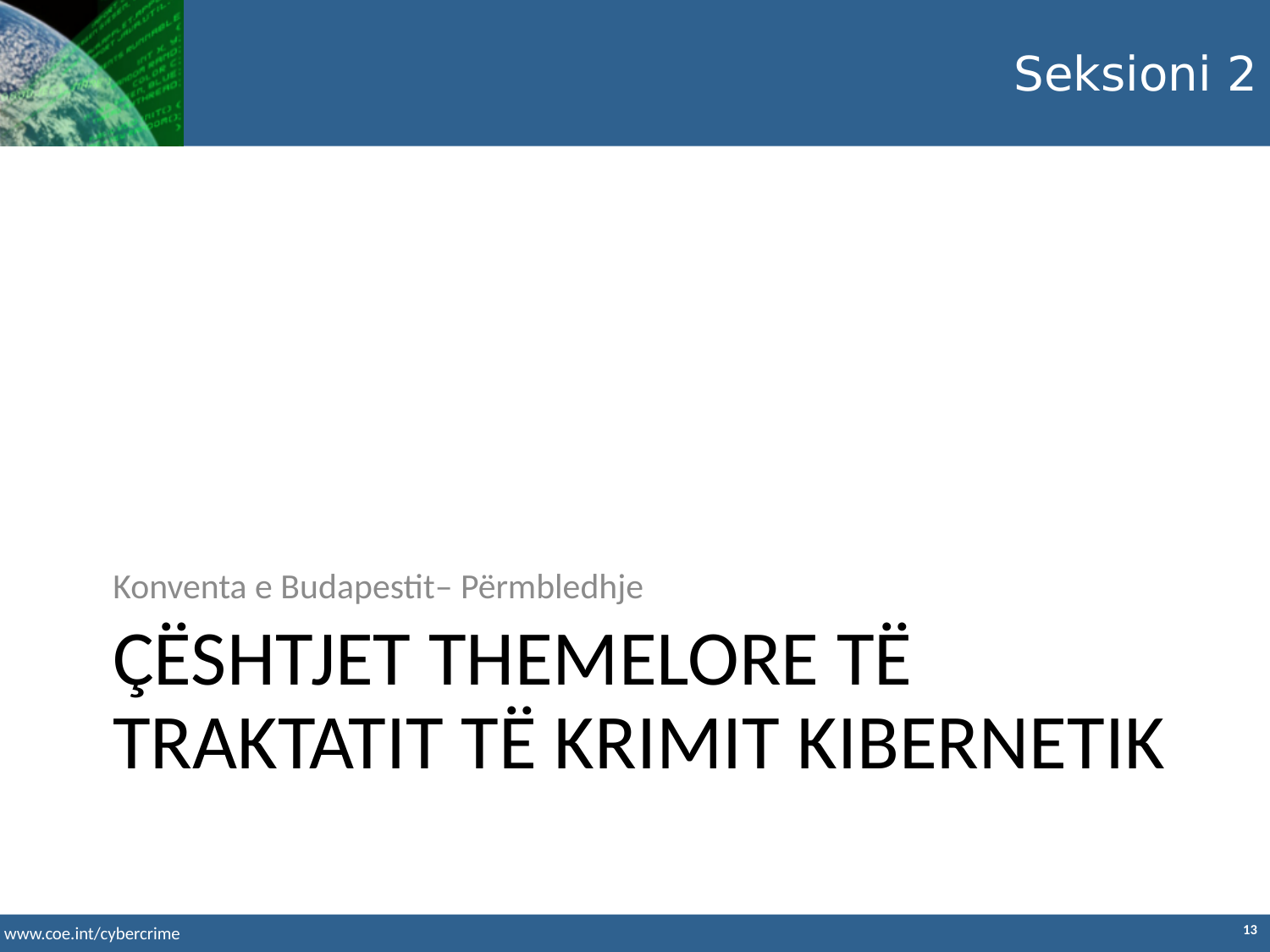

Seksioni 2

Konventa e Budapestit– Përmbledhje
ÇËSHTJET THEMELORE TË TRAKTATIT TË KRIMIT KIBERNETIK
13